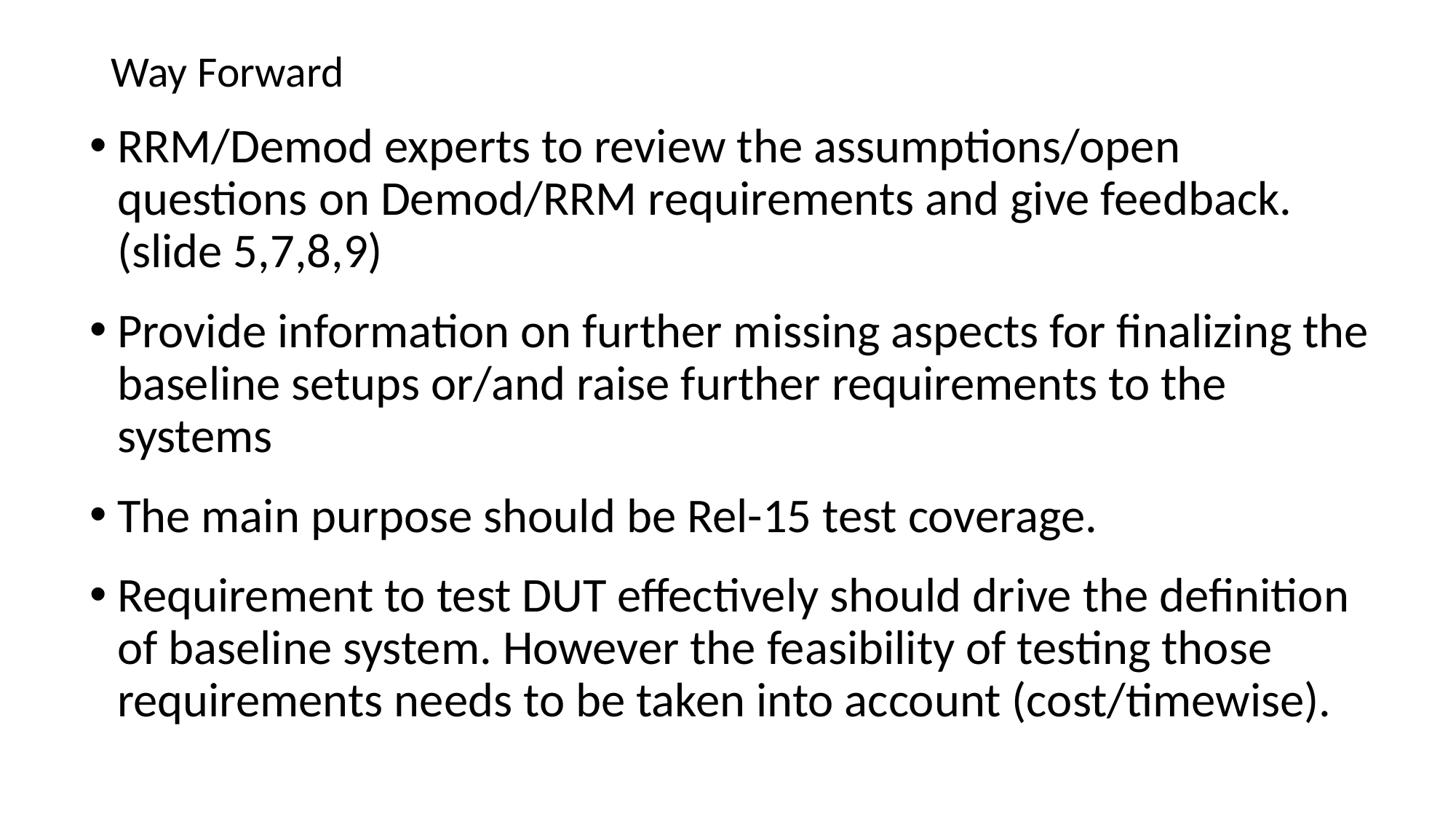

# Way Forward
RRM/Demod experts to review the assumptions/open questions on Demod/RRM requirements and give feedback. (slide 5,7,8,9)
Provide information on further missing aspects for finalizing the baseline setups or/and raise further requirements to the systems
The main purpose should be Rel-15 test coverage.
Requirement to test DUT effectively should drive the definition of baseline system. However the feasibility of testing those requirements needs to be taken into account (cost/timewise).